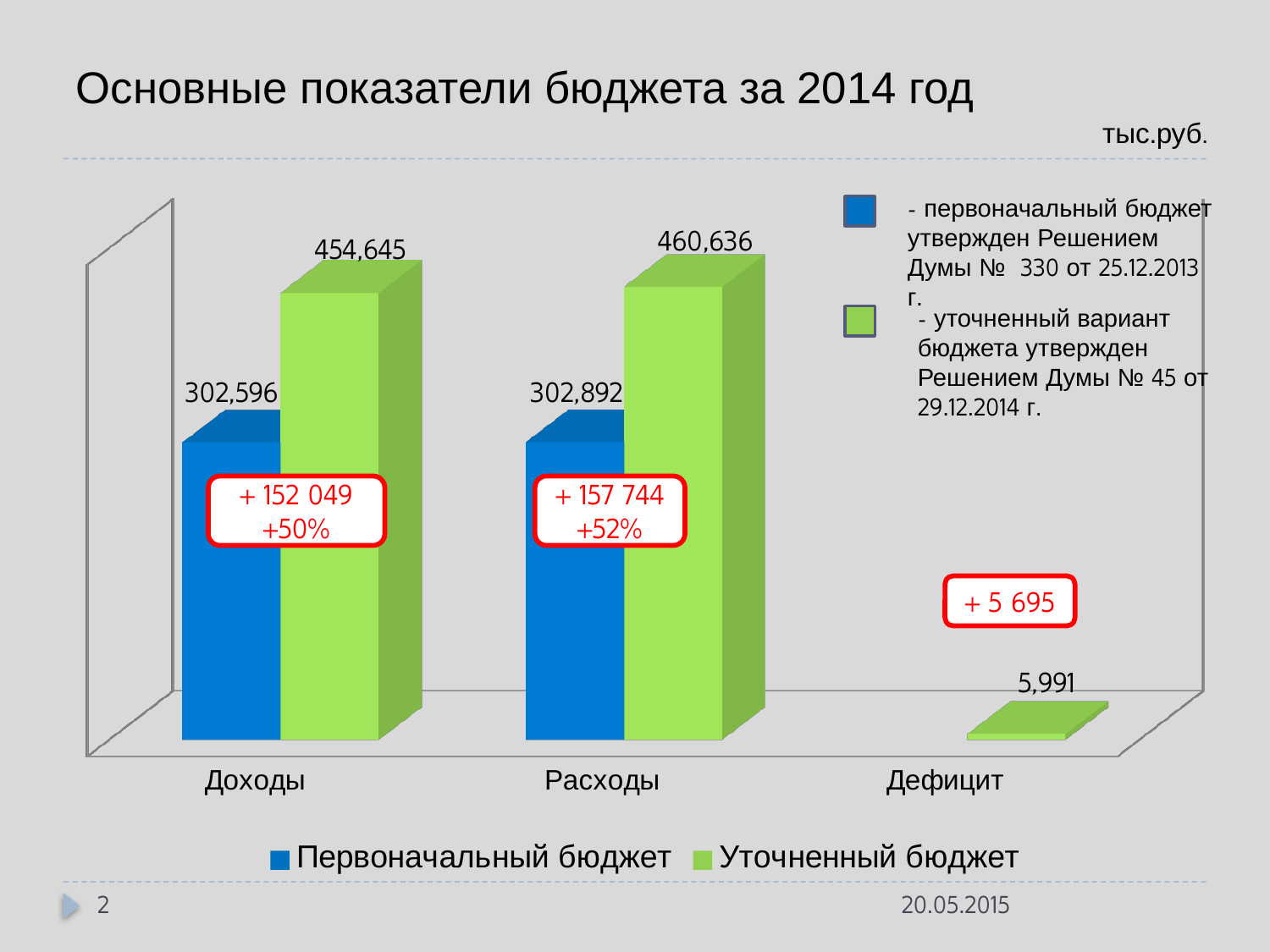

# Основные показатели бюджета за 2014 год
тыс.руб.

[unsupported chart]

- первоначальный бюджет утвержден Решением Думы №  330 от 25.12.2013 г.

- уточненный вариант бюджета утвержден Решением Думы № 45 от 29.12.2014 г.

+ 152 049
+50%
+ 157 744
+52%
+ 5 695
2
20.05.2015